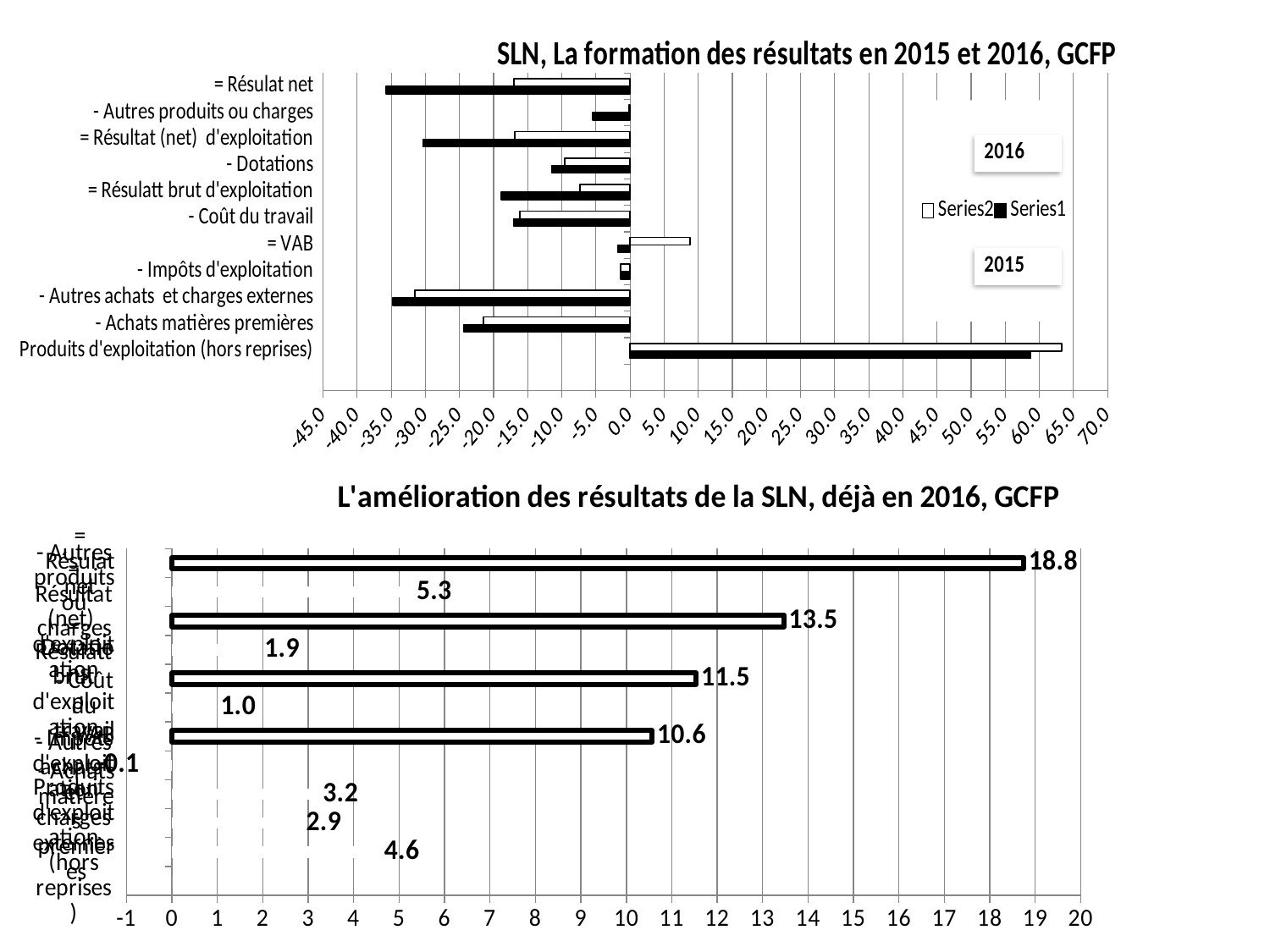

### Chart: SLN, La formation des résultats en 2015 et 2016, GCFP

| Category |  |  |
|---|---|---|
|  | None | None |
| Produits d'exploitation (hors reprises) | 58.74 | 63.31 |
| - Achats matières premières | -24.36 | -21.509 |
| - Autres achats  et charges externes | -34.79 | -31.57 |
| - Impôts d'exploitation | -1.35 | -1.42 |
| = VAB | -1.760000000000004 | 8.810999999999996 |
| - Coût du travail | -17.1 | -16.13 |
| = Résulatt brut d'exploitation | -18.86000000000001 | -7.319000000000004 |
| - Dotations | -11.49 | -9.559 |
| = Résultat (net)  d'exploitation | -30.35 | -16.878 |
| - Autres produits ou charges | -5.449999999999992 | -0.172000000000001 |
| = Résulat net | -35.8 | -17.05 |

### Chart: L'amélioration des résultats de la SLN, déjà en 2016, GCFP

| Category |  |
|---|---|
|  | 0.0 |
| Produits d'exploitation (hors reprises) | 4.57 |
| - Achats matières premières | 2.850999999999999 |
| - Autres achats  et charges externes | 3.219999999999999 |
| - Impôts d'exploitation | -0.0699999999999998 |
| = VAB | 10.571 |
| - Coût du travail | 0.970000000000002 |
| = Résulatt brut d'exploitation | 11.541 |
| - Dotations | 1.931000000000001 |
| = Résultat (net)  d'exploitation | 13.472 |
| - Autres produits ou charges | 5.277999999999992 |
| = Résulat net | 18.75 |